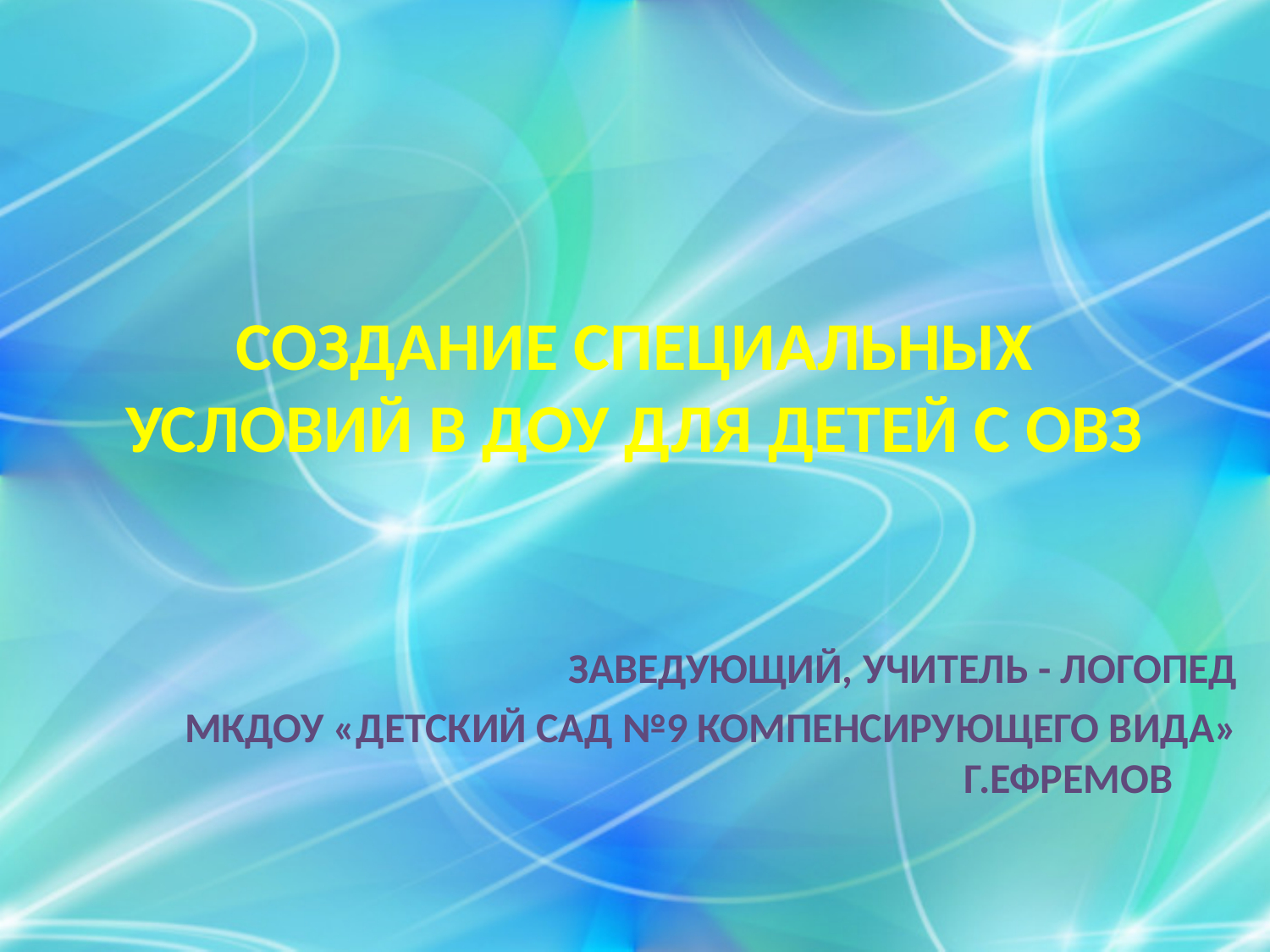

# СОЗДАНИЕ СПЕЦИАЛЬНЫХ УСЛОВИЙ В ДОУ ДЛЯ ДЕТЕЙ С ОВЗ
ЗАВЕДУЮЩИЙ, УЧИТЕЛЬ - ЛОГОПЕД
МКДОУ «ДЕТСКИЙ САД №9 КОМПЕНСИРУЮЩЕГО ВИДА» Г.ЕФРЕМОВ